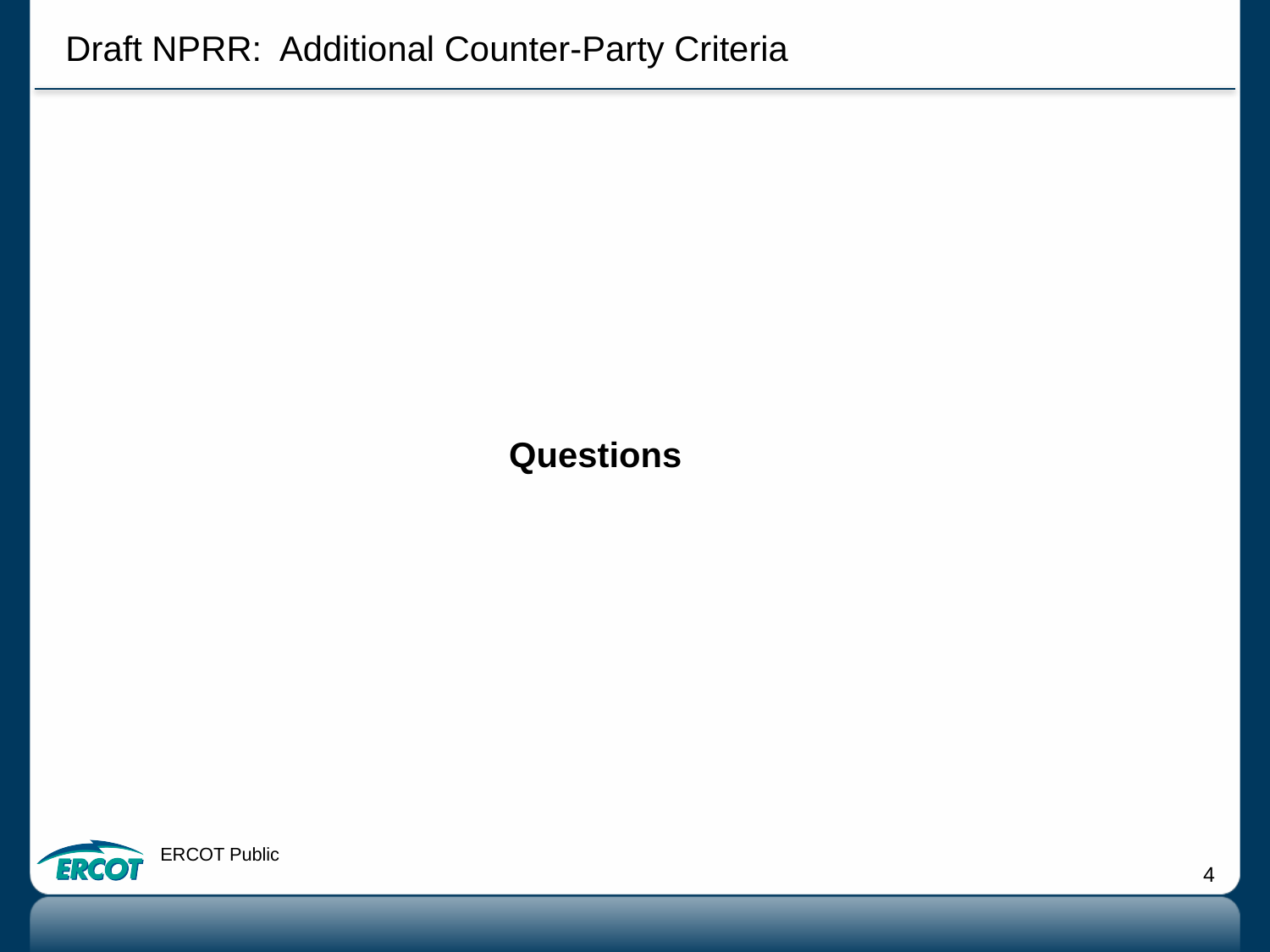

Draft NPRR:  Additional Counter-Party Criteria
Questions
ERCOT Public